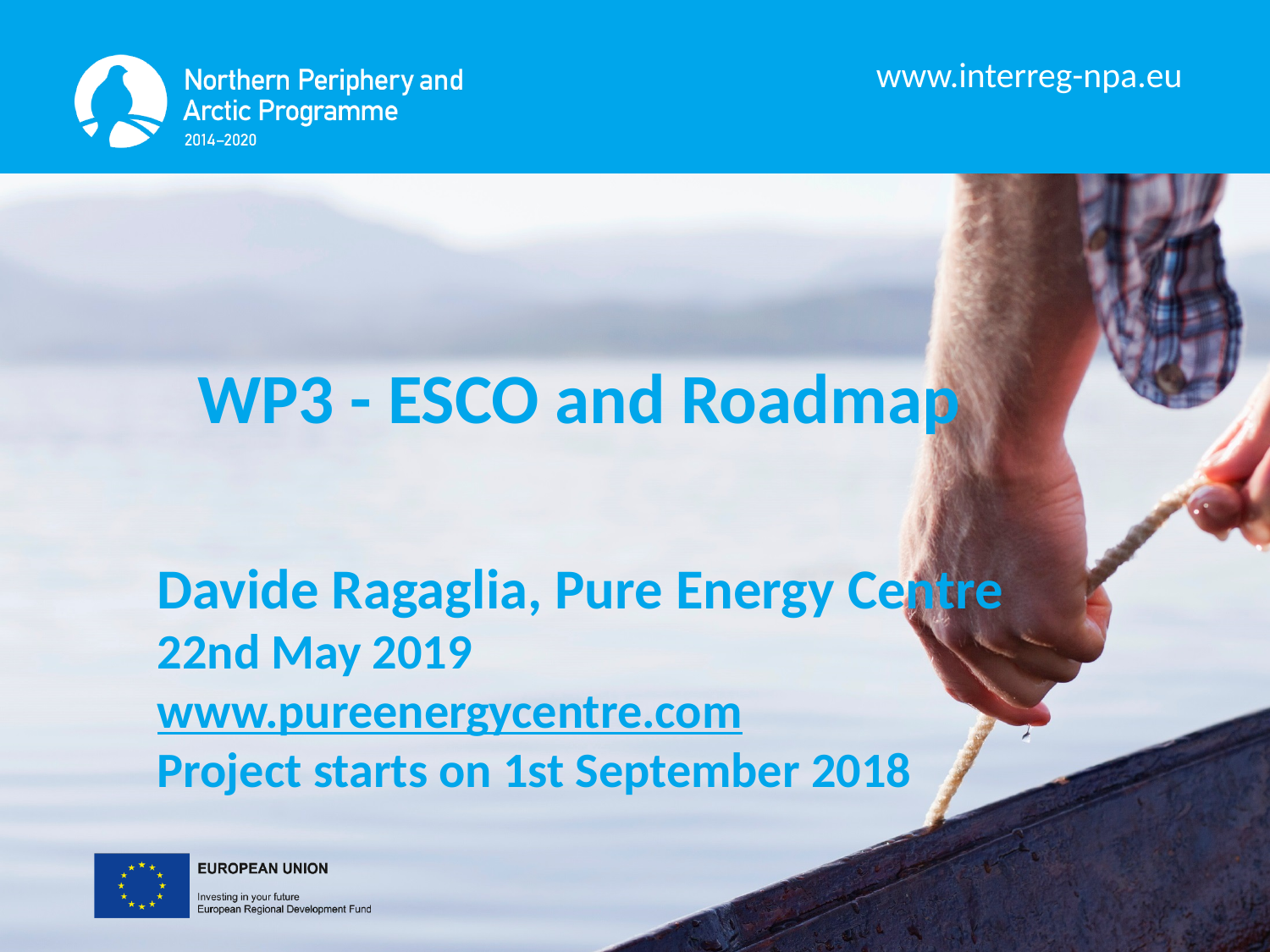

WP3 - ESCO and Roadmap
Davide Ragaglia, Pure Energy Centre
22nd May 2019
www.pureenergycentre.com
Project starts on 1st September 2018